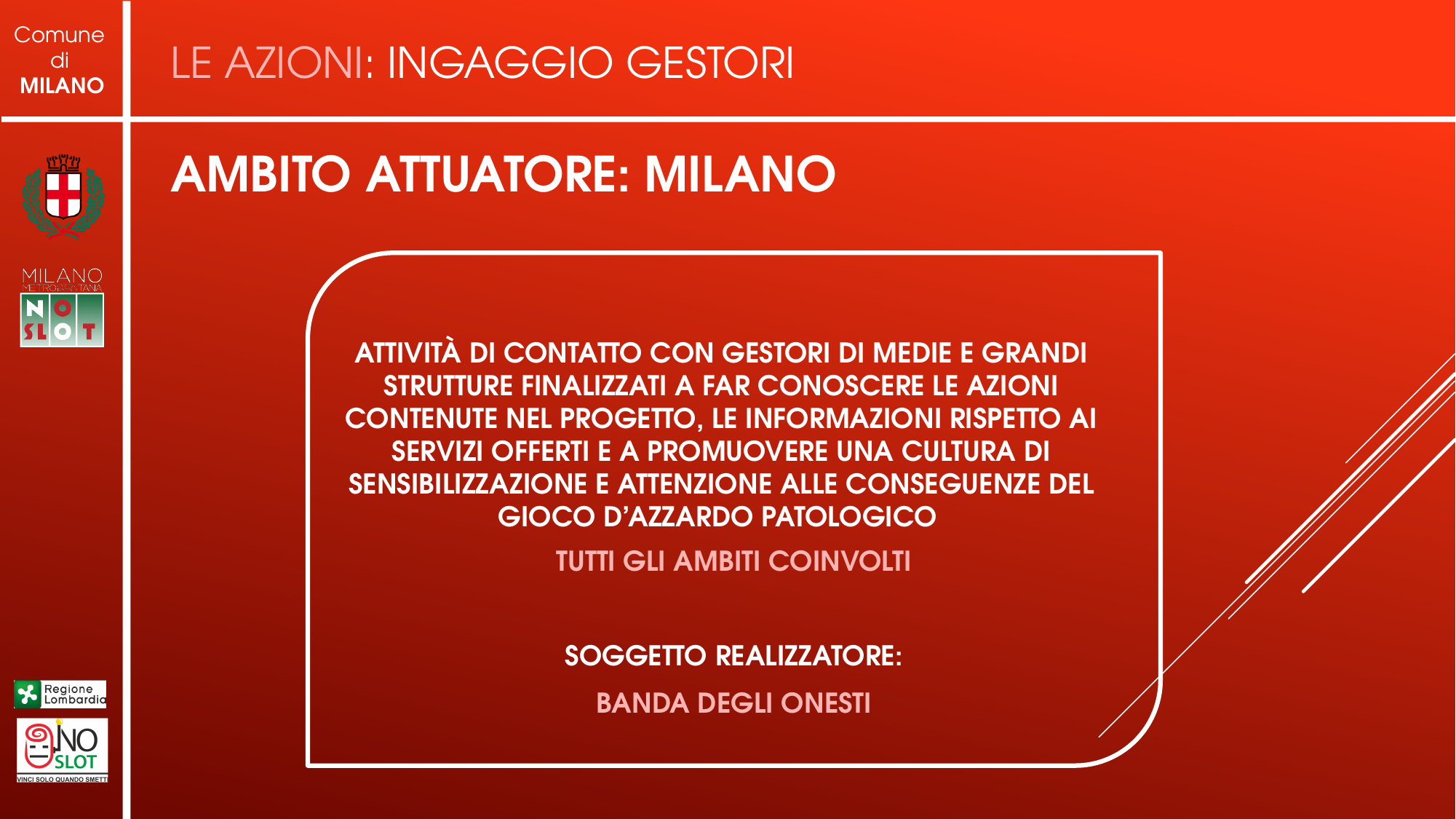

LE AZIONI: INGAGGIO GESTORI
# AMBITO ATTUATORE: MILANO

ATTIVITÀ DI CONTATTO CON GESTORI DI MEDIE E GRANDI STRUTTURE FINALIZZATI A FAR CONOSCERE LE AZIONI CONTENUTE NEL PROGETTO, LE INFORMAZIONI RISPETTO AI SERVIZI OFFERTI E A PROMUOVERE UNA CULTURA DI SENSIBILIZZAZIONE E ATTENZIONE ALLE CONSEGUENZE DEL GIOCO D’AZZARDO PATOLOGICO

TUTTI GLI AMBITI COINVOLTI

SOGGETTO REALIZZATORE:
BANDA DEGLI ONESTI